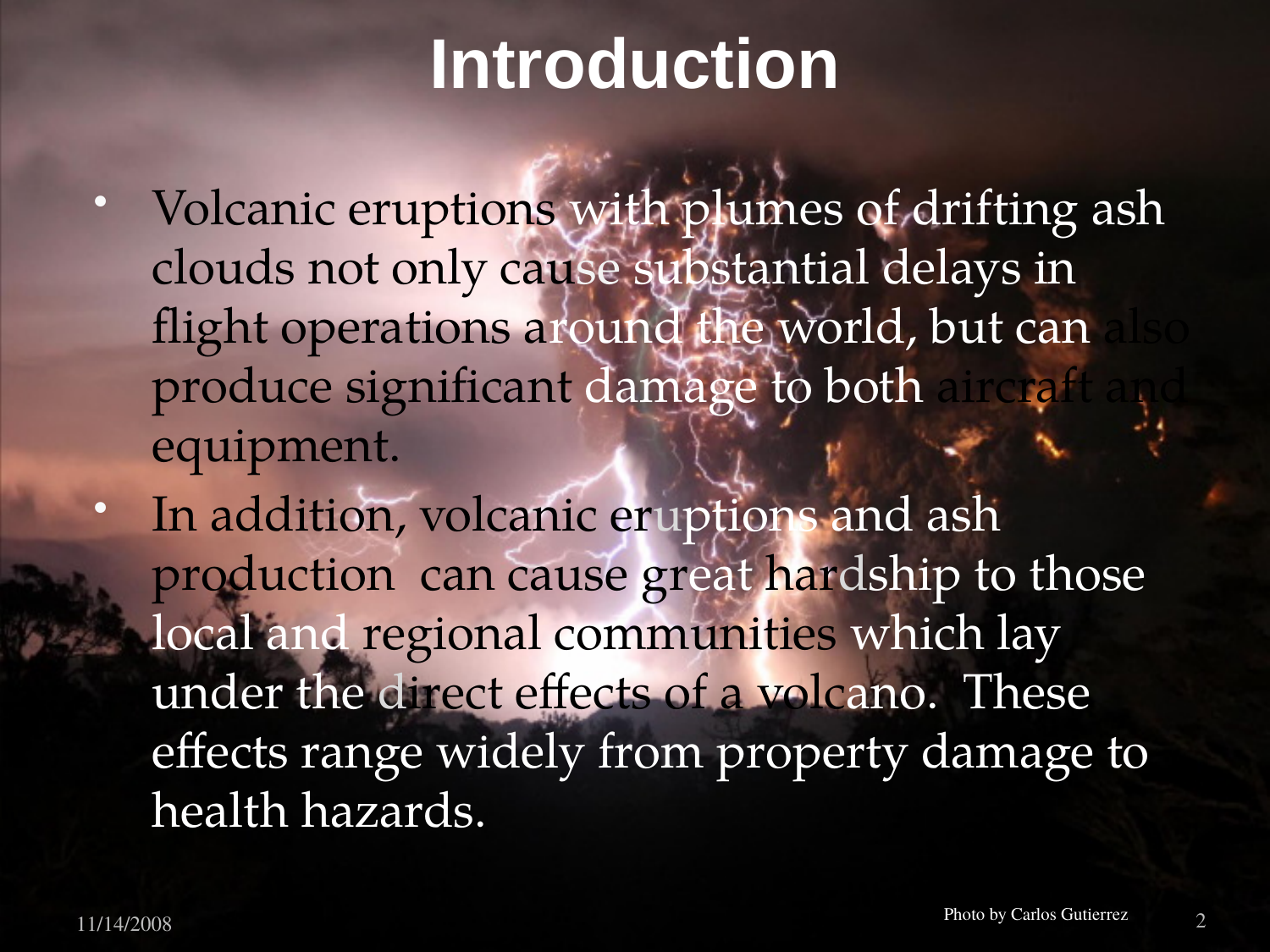

# Introduction
Volcanic eruptions with plumes of drifting ash clouds not only cause substantial delays in flight operations around the world, but can also produce significant damage to both aircraft and equipment.
In addition, volcanic eruptions and ash production  can cause great hardship to those local and regional communities which lay under the direct effects of a volcano.  These effects range widely from property damage to health hazards.

11/14/2008
2
Photo by Carlos Gutierrez